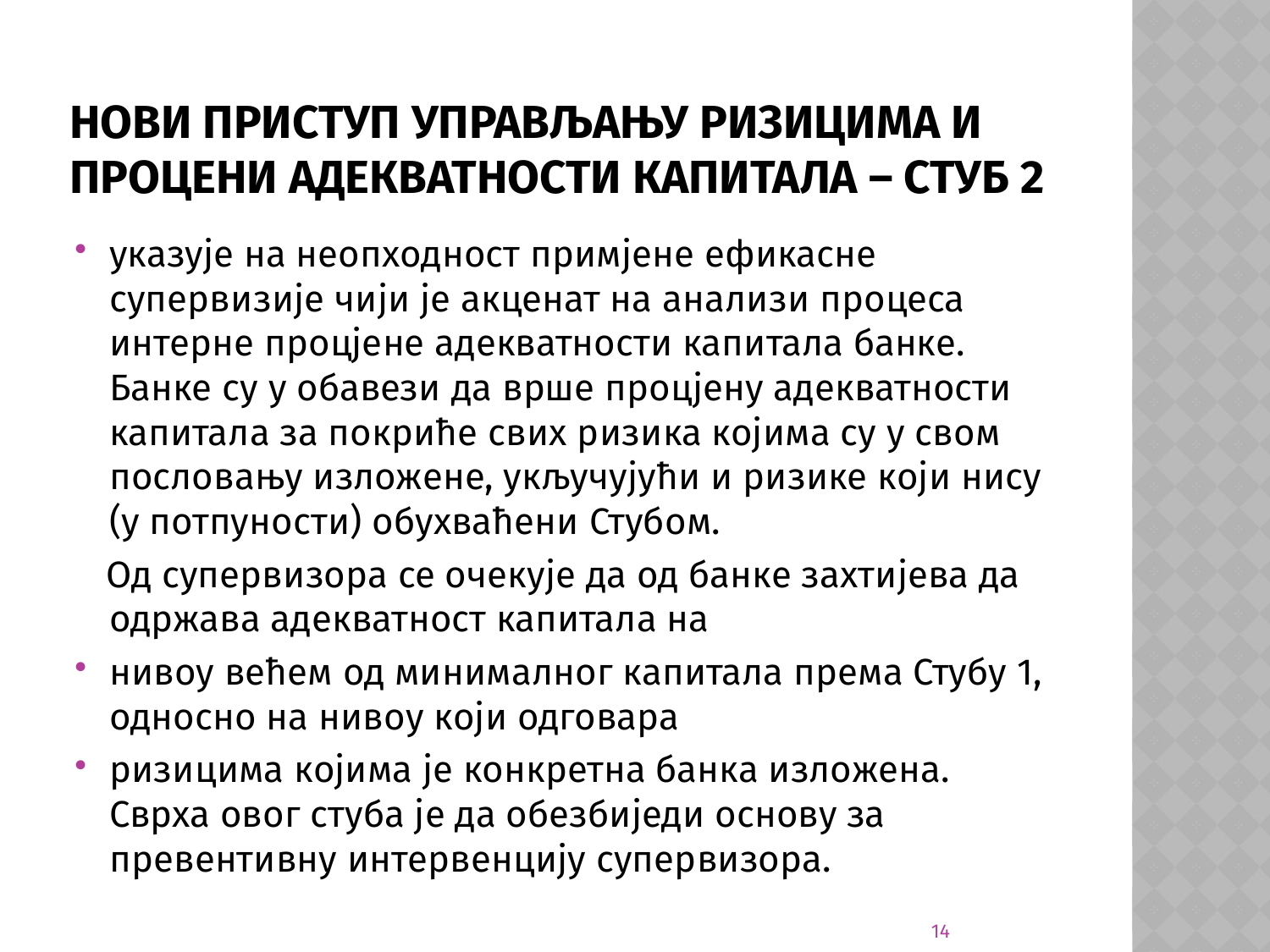

# нови приступ управљању ризицима и процени адекватности капитала – стуб 2
указује на неопходност примјене ефикасне супервизије чији је акценат на анализи процеса интерне процјене адекватности капитала банке. Банке су у обавези да врше процјену адекватности капитала за покриће свих ризика којима су у свом пословању изложене, укључујући и ризике који нису (у потпуности) обухваћени Стубом.
   Од супервизора се очекује да од банке захтијева да одржава адекватност капитала на
нивоу већем од минималног капитала према Стубу 1, односно на нивоу који одговара
ризицима којима је конкретна банка изложена. Сврха овог стуба је да обезбиједи основу за превентивну интервенцију супервизора.
14